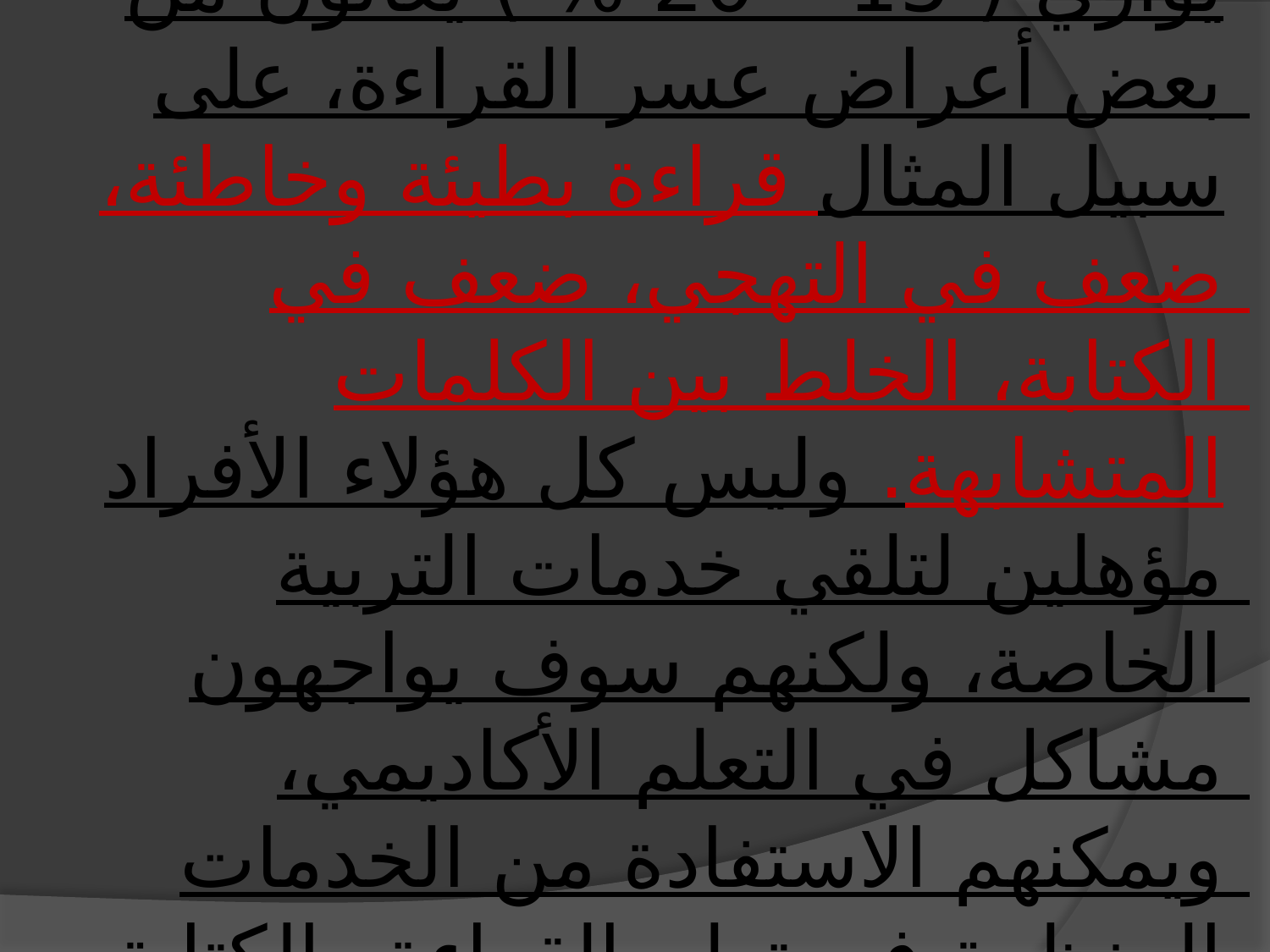

# إن العديد من أفراد المجتمع وبما يوازي ( 15 – 20 % ) يعانون من بعض أعراض عسر القراءة، على سبيل المثال قراءة بطيئة وخاطئة، ضعف في التهجي، ضعف في الكتابة، الخلط بين الكلمات المتشابهة. وليس كل هؤلاء الأفراد مؤهلين لتلقي خدمات التربية الخاصة، ولكنهم سوف يواجهون مشاكل في التعلم الأكاديمي، ويمكنهم الاستفادة من الخدمات المنظمة في تعلم القراءة والكتابة واللغة.